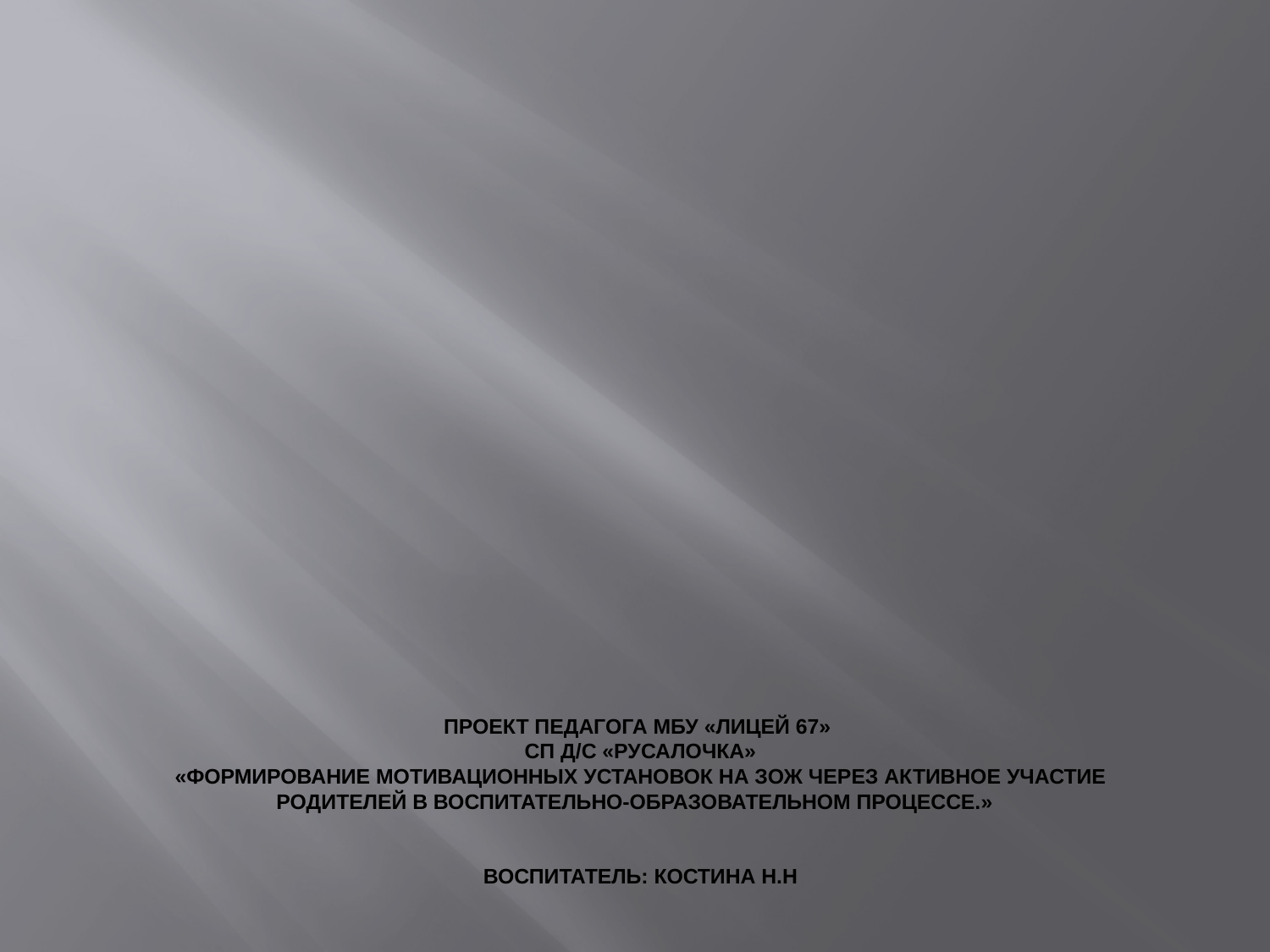

# Проект педагога МБУ «Лицей 67» сп д/с «Русалочка» «Формирование мотивационных установок на ЗОЖ через активное участие родителей в воспитательно-образовательном процессе.» Воспитатель: Костина Н.Н